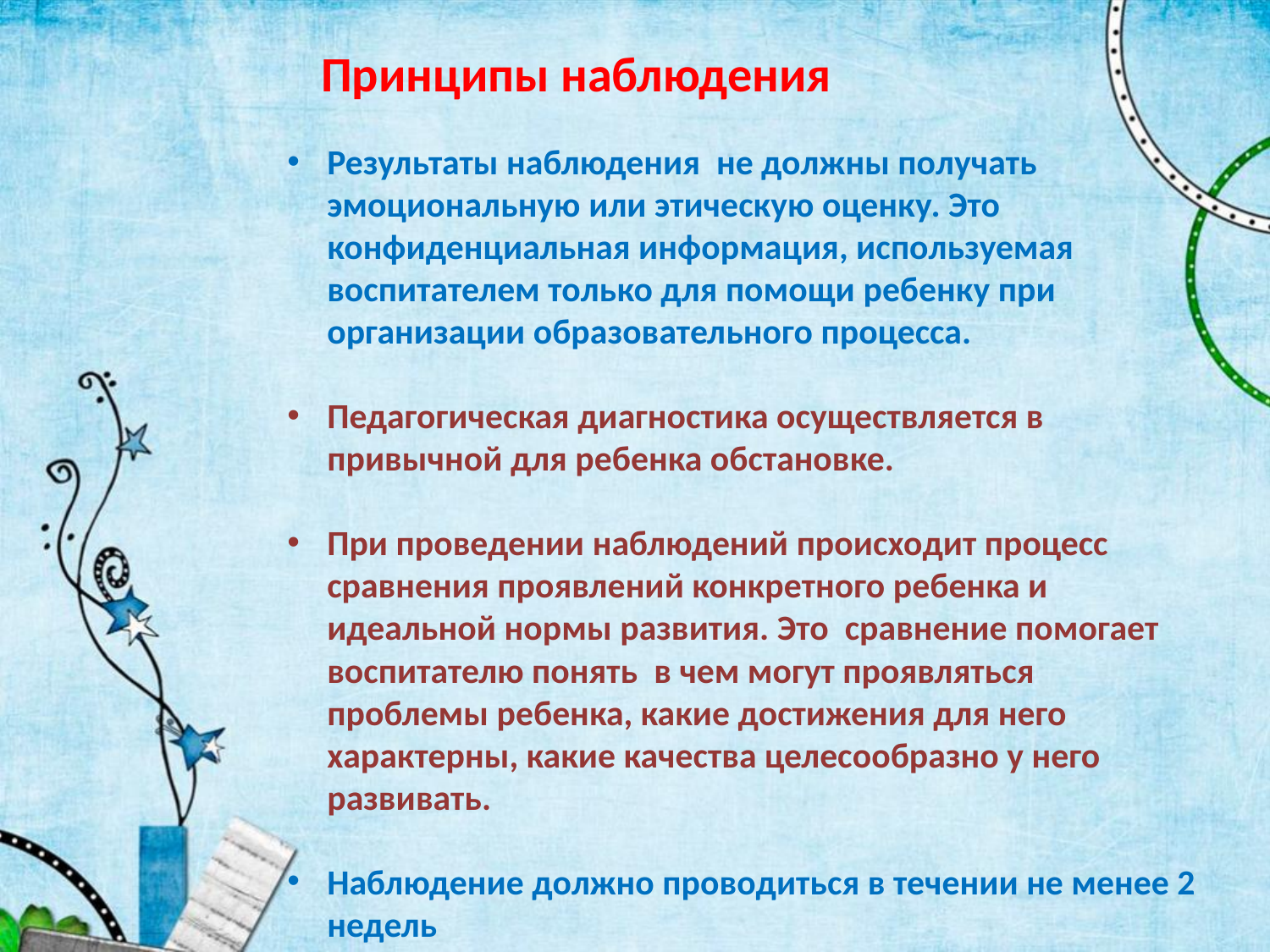

Принципы наблюдения

Результаты наблюдения  не должны получать эмоциональную или этическую оценку. Это конфиденциальная информация, используемая воспитателем только для помощи ребенку при организации образовательного процесса.

Педагогическая диагностика осуществляется в привычной для ребенка обстановке.

При проведении наблюдений происходит процесс сравнения проявлений конкретного ребенка и  идеальной нормы развития. Это  сравнение помогает воспитателю понять  в чем могут проявляться проблемы ребенка, какие достижения для него характерны, какие качества целесообразно у него развивать.

Наблюдение должно проводиться в течении не менее 2 недель